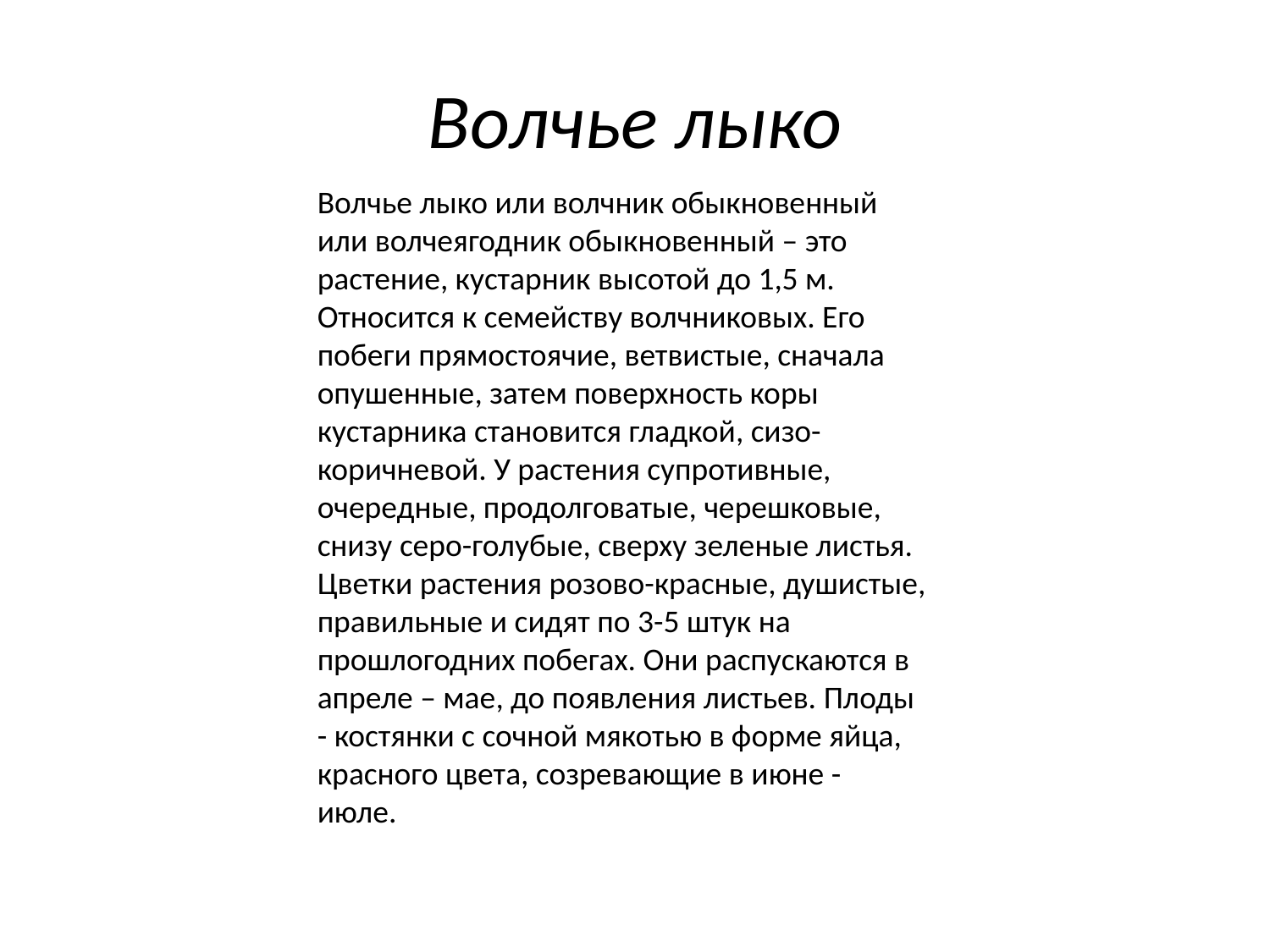

# Волчье лыко
Волчье лыко или волчник обыкновенный или волчеягодник обыкновенный – это растение, кустарник высотой до 1,5 м. Относится к семейству волчниковых. Его побеги прямостоячие, ветвистые, сначала опушенные, затем поверхность коры кустарника становится гладкой, сизо-коричневой. У растения супротивные, очередные, продолговатые, черешковые, снизу серо-голубые, сверху зеленые листья. Цветки растения розово-красные, душистые, правильные и сидят по 3-5 штук на прошлогодних побегах. Они распускаются в апреле – мае, до появления листьев. Плоды - костянки с сочной мякотью в форме яйца, красного цвета, созревающие в июне - июле.